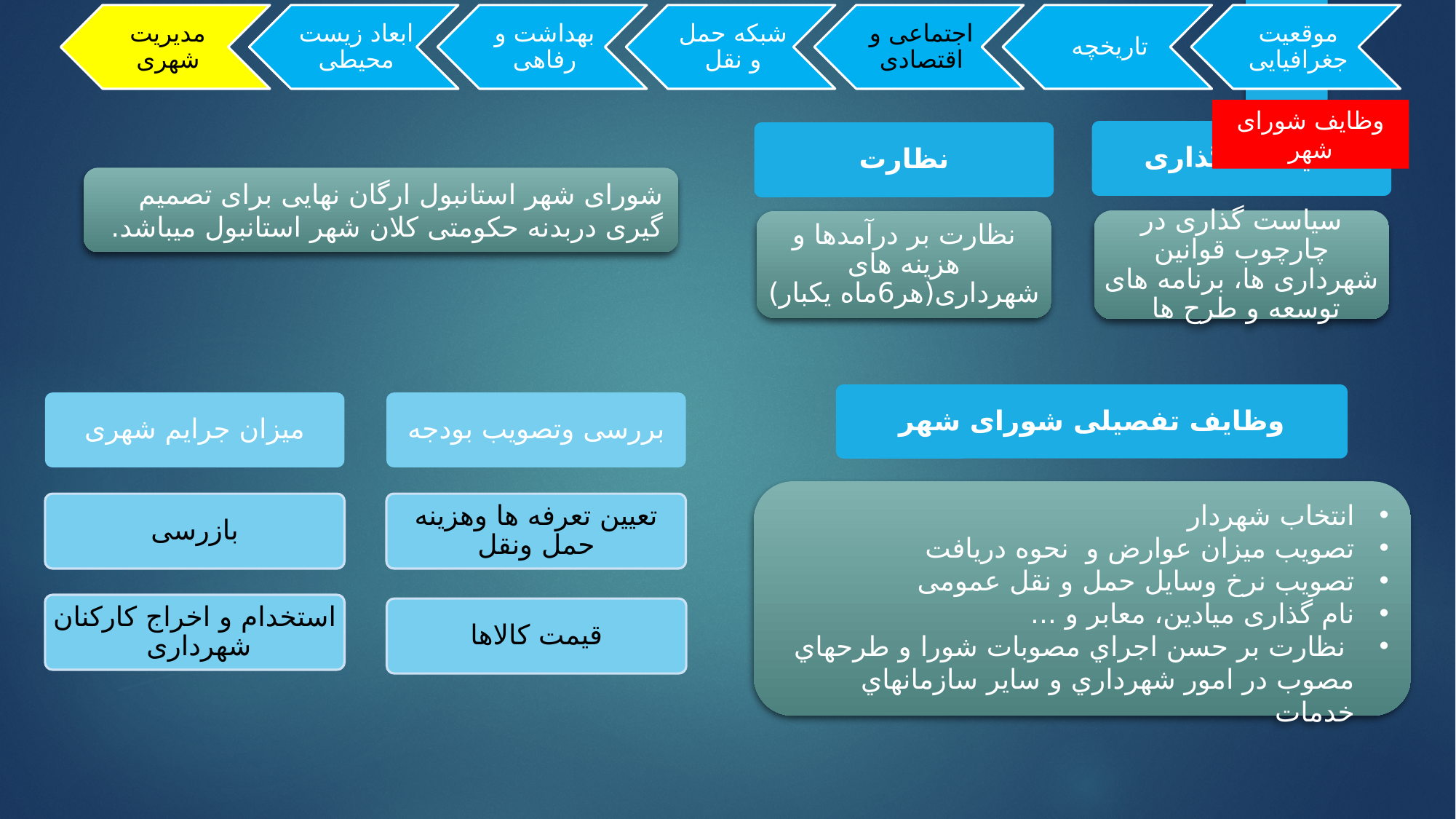

موقعیت جغرافیایی
تاریخچه
اجتماعی و اقتصادی
شبکه حمل و نقل
بهداشت و رفاهی
ابعاد زیست محیطی
مدیریت شهری
وظایف شورای شهر

سیاست گذاری

نظارت
شورای شهر استانبول ارگان نهایی برای تصمیم گیری دربدنه حکومتی کلان شهر استانبول میباشد.
سیاست گذاری در چارچوب قوانین شهرداری ها، برنامه های توسعه و طرح ها
نظارت بر درآمدها و هزینه های شهرداری(هر6ماه یکبار)

وظایف تفصیلی شورای شهر
میزان جرایم شهری
بررسی وتصویب بودجه
بازرسی
تعیین تعرفه ها وهزینه حمل ونقل
استخدام و اخراج کارکنان شهرداری
قیمت کالاها
انتخاب شهردار
تصویب میزان عوارض و  نحوه دریافت
تصویب نرخ وسایل حمل و نقل عمومی
نام گذاری میادین، معابر و ...
 نظارت بر حسن اجراي مصوبات شورا و طرحهاي مصوب در امور شهرداري و ساير سازمانهاي خدمات